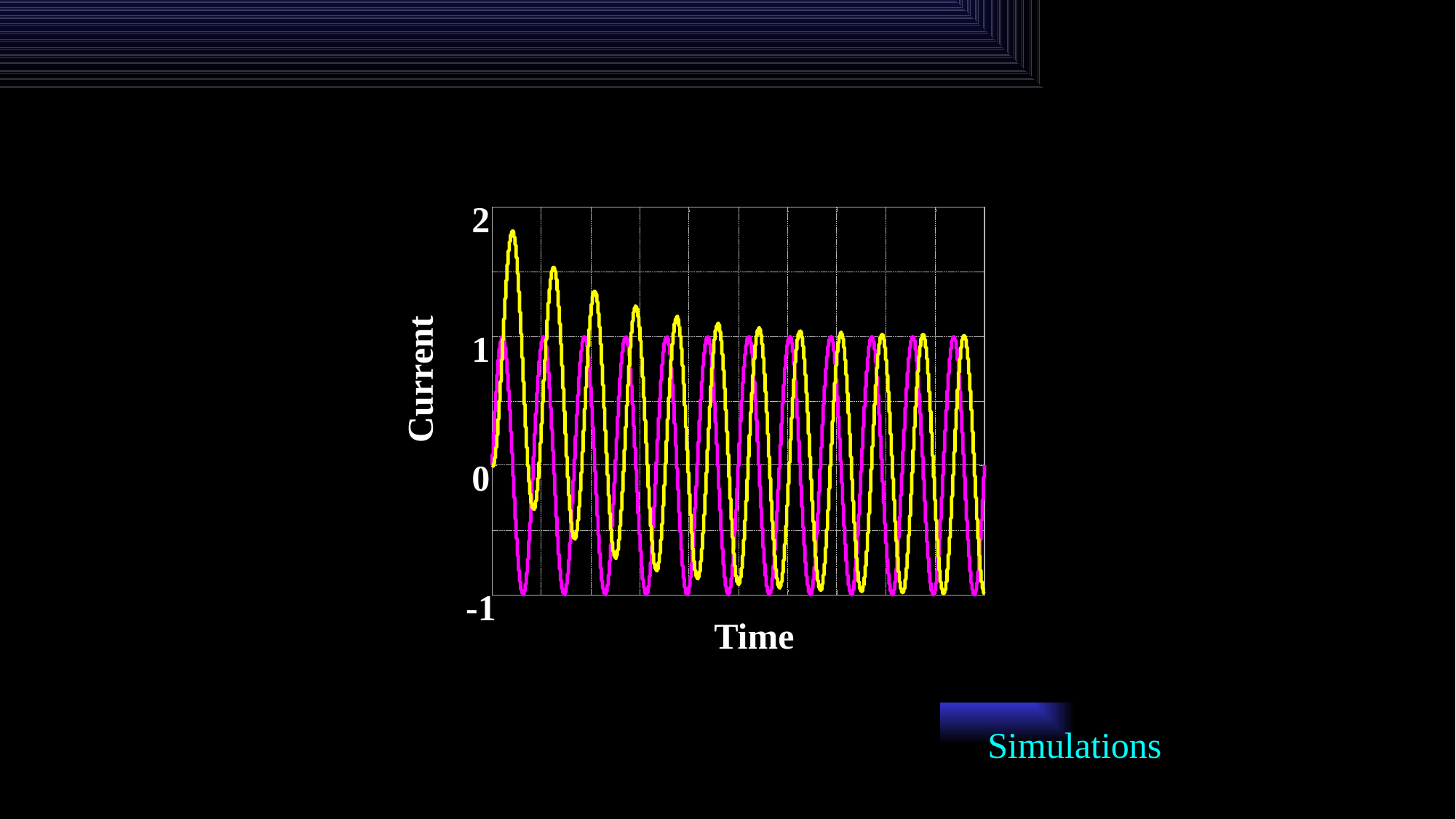

2

1

Current
0
-1
Time

Simulations